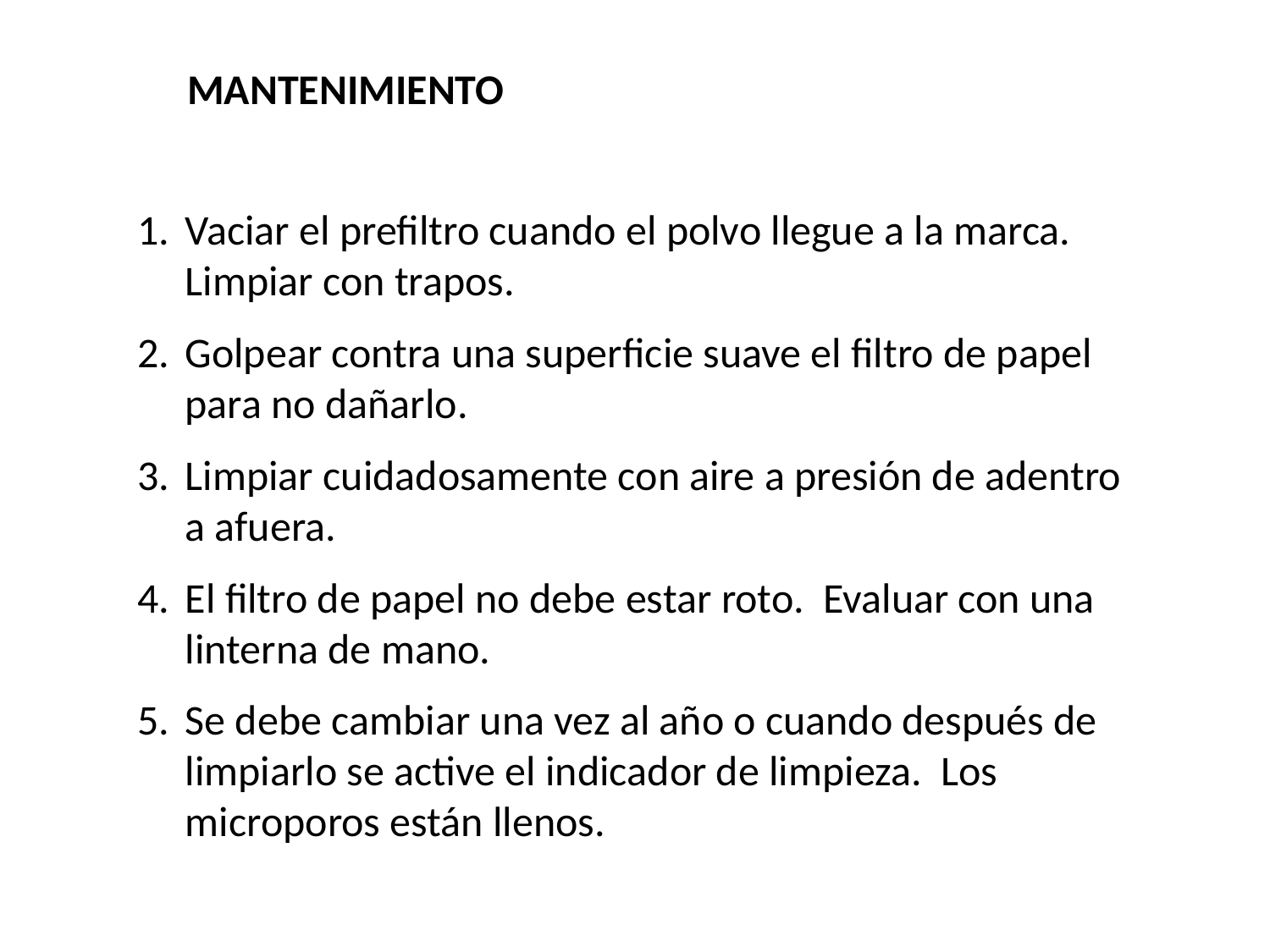

MANTENIMIENTO
Vaciar el prefiltro cuando el polvo llegue a la marca.  Limpiar con trapos.
Golpear contra una superficie suave el filtro de papel para no dañarlo.
Limpiar cuidadosamente con aire a presión de adentro a afuera.
El filtro de papel no debe estar roto.  Evaluar con una linterna de mano.
Se debe cambiar una vez al año o cuando después de limpiarlo se active el indicador de limpieza.  Los microporos están llenos.